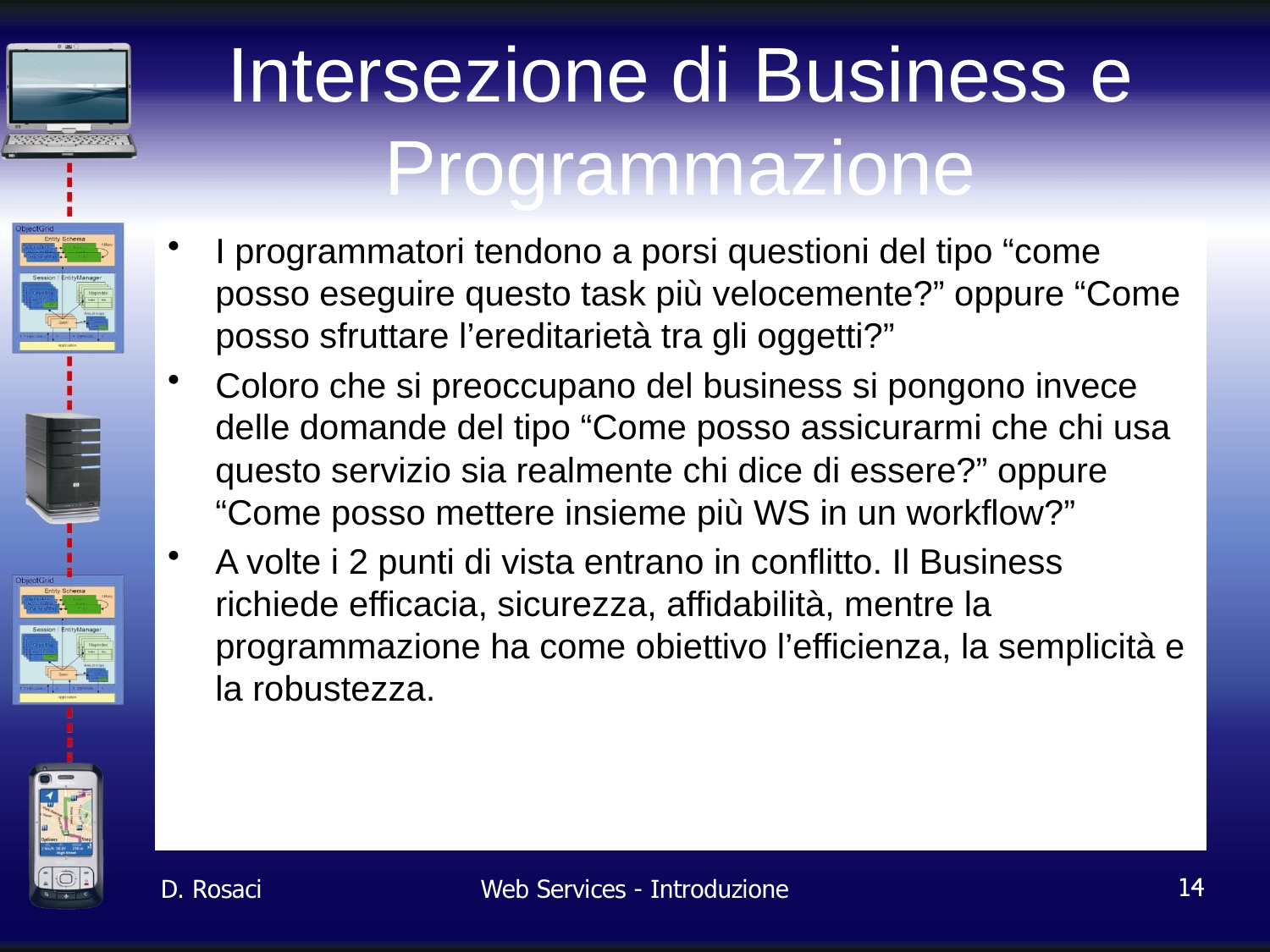

# Intersezione di Business e Programmazione
I programmatori tendono a porsi questioni del tipo “come posso eseguire questo task più velocemente?” oppure “Come posso sfruttare l’ereditarietà tra gli oggetti?”
Coloro che si preoccupano del business si pongono invece delle domande del tipo “Come posso assicurarmi che chi usa questo servizio sia realmente chi dice di essere?” oppure “Come posso mettere insieme più WS in un workflow?”
A volte i 2 punti di vista entrano in conflitto. Il Business richiede efficacia, sicurezza, affidabilità, mentre la programmazione ha come obiettivo l’efficienza, la semplicità e la robustezza.
D. Rosaci
Web Services - Introduzione